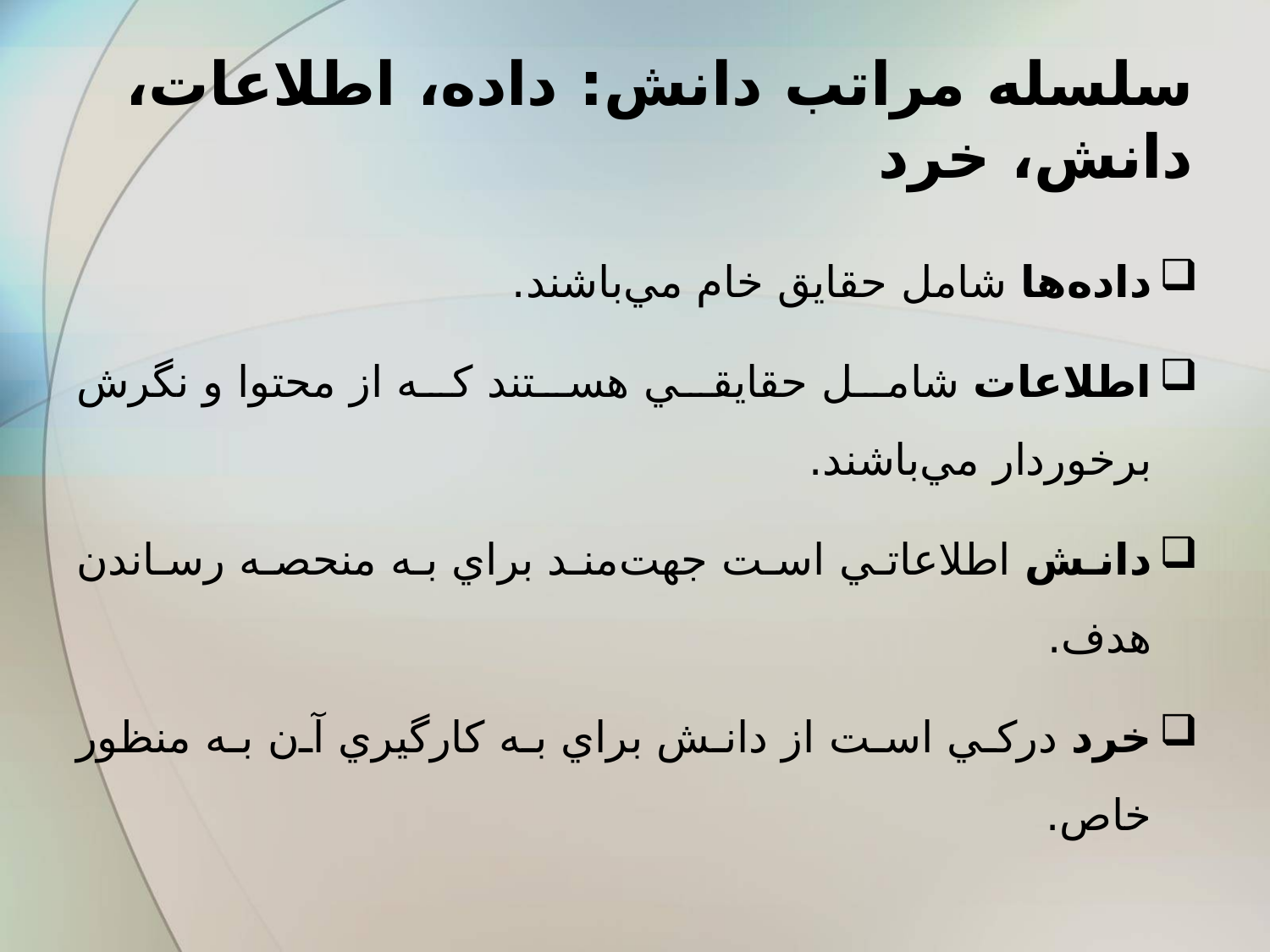

# سلسله مراتب دانش: داده، اطلاعات، دانش، خرد
داده‌ها شامل حقايق خام مي‌باشند.
اطلاعات شامل حقايقي هستند كه از محتوا و نگرش برخوردار مي‌باشند.
دانش اطلاعاتي است جهت‌مند براي به منحصه رساندن هدف.
خرد دركي است از دانش براي به كارگيري آن به منظور خاص.